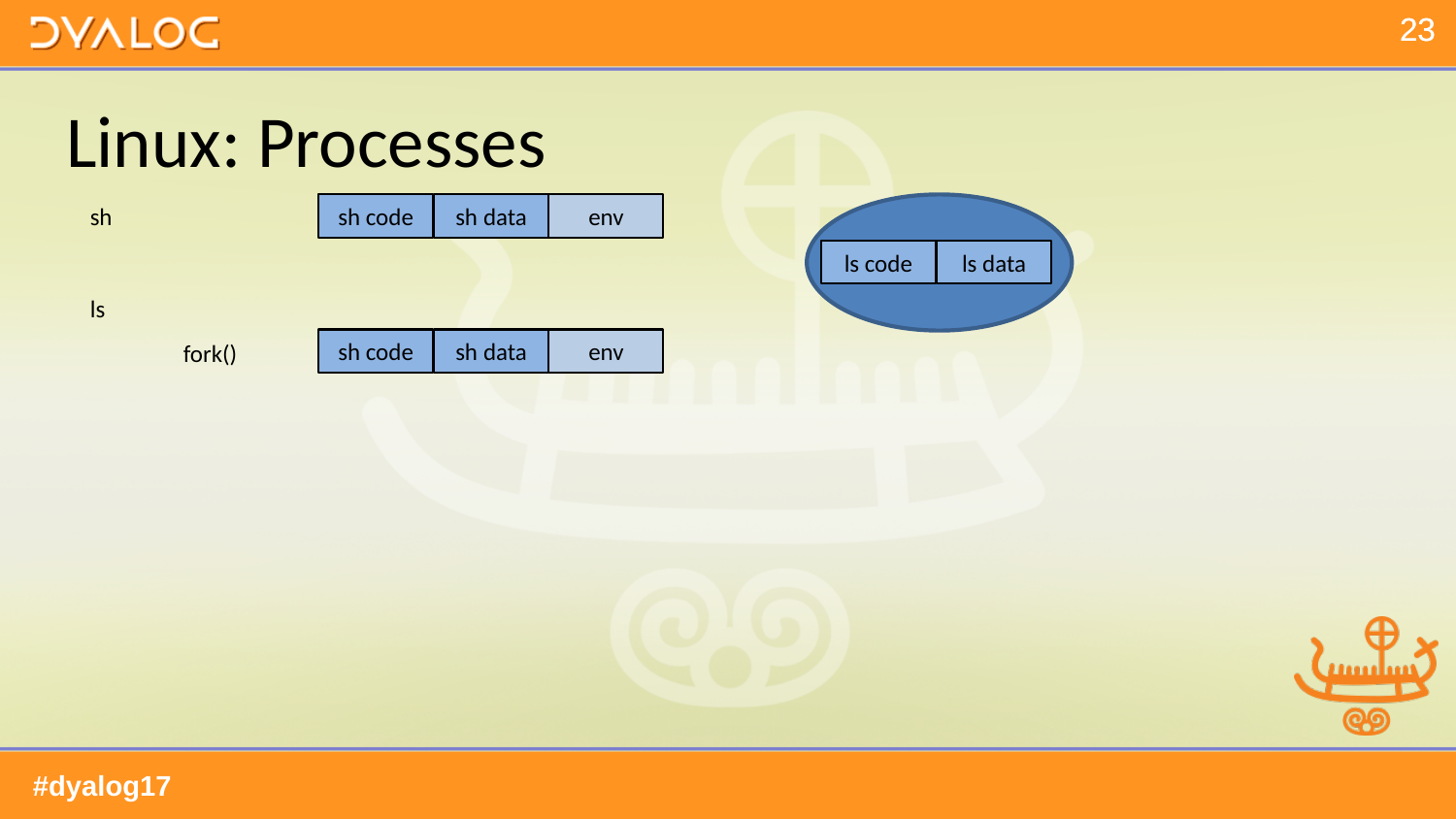

# Linux: Processes
sh
sh code
sh data
env

ls code
ls data
ls
sh code
sh data
env
fork()